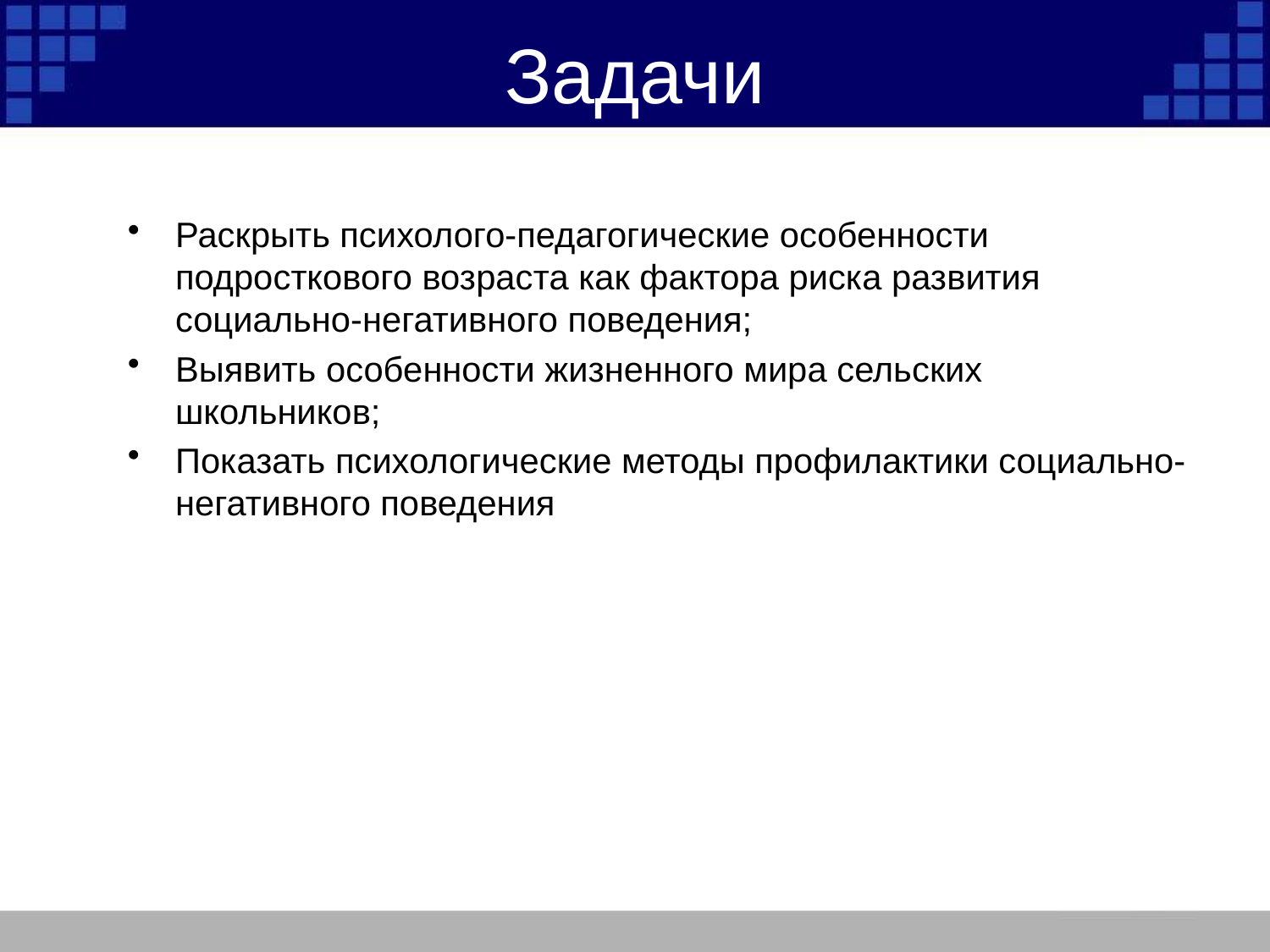

# Задачи
Раскрыть психолого-педагогические особенности подросткового возраста как фактора риска развития социально-негативного поведения;
Выявить особенности жизненного мира сельских школьников;
Показать психологические методы профилактики социально-негативного поведения